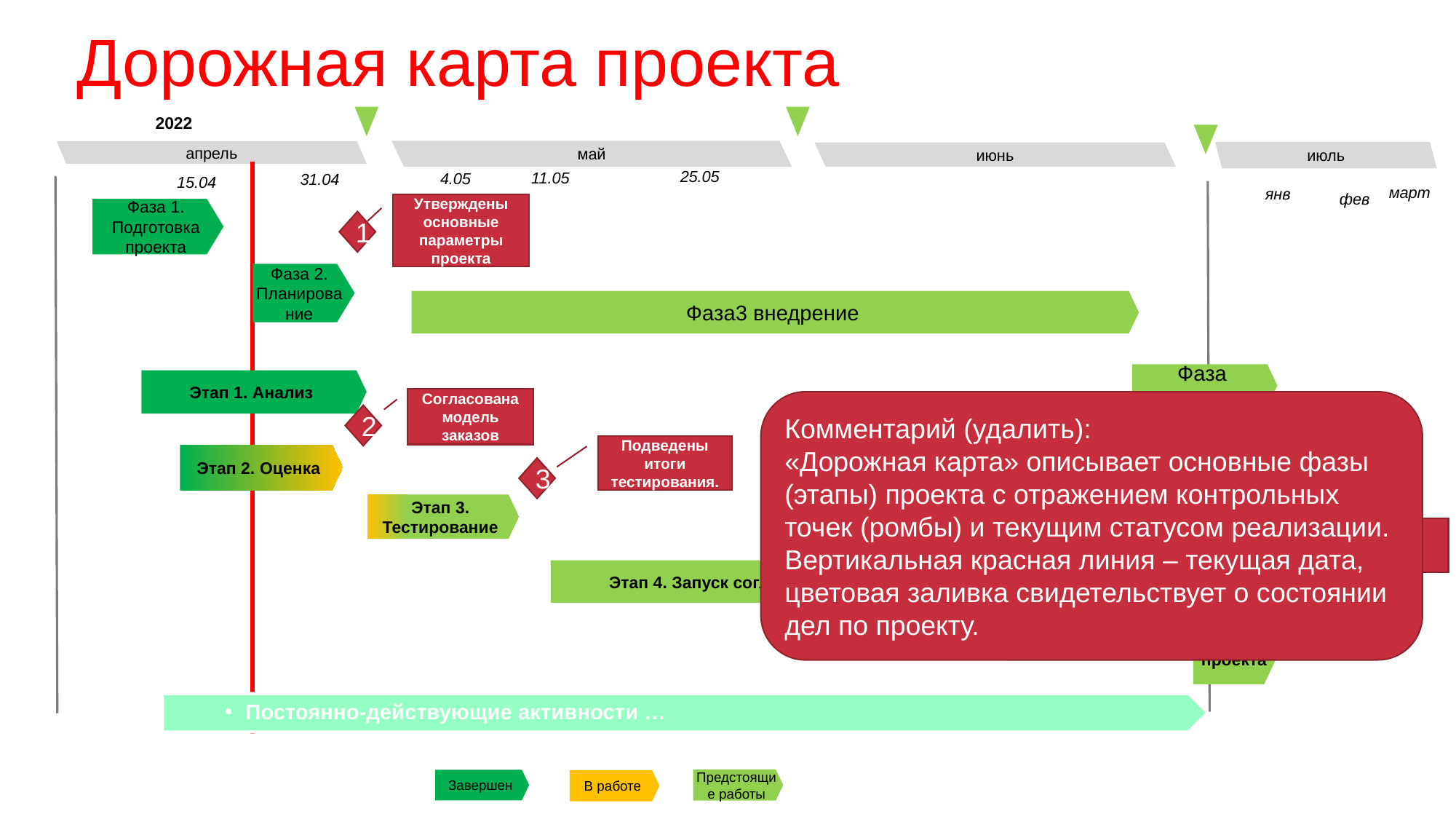

# Дорожная карта проекта

2022

май
апрель
июль
июнь
25.05
11.05
4.05
31.04
15.04
март
янв
фев
Утверждены основные параметры проекта
Фаза 1.
Подготовка проекта
1
Фаза 2.
Планирование
Фаза3 внедрение
Фаза 4.завершение
Этап 1. Анализ
Согласована модель заказов
Комментарий (удалить):
«Дорожная карта» описывает основные фазы (этапы) проекта с отражением контрольных точек (ромбы) и текущим статусом реализации. Вертикальная красная линия – текущая дата, цветовая заливка свидетельствует о состоянии дел по проекту.
2
Подведены итоги тестирования.
Этап 2. Оценка
3
Подведены промежуточные итоги
4
Этап 3. Тестирование
Результаты проекта
5
Этап 4. Запуск согласованной модели
Этап 5. Итоги проекта
Постоянно-действующие активности …
Предстоящие работы
Завершен
В работе